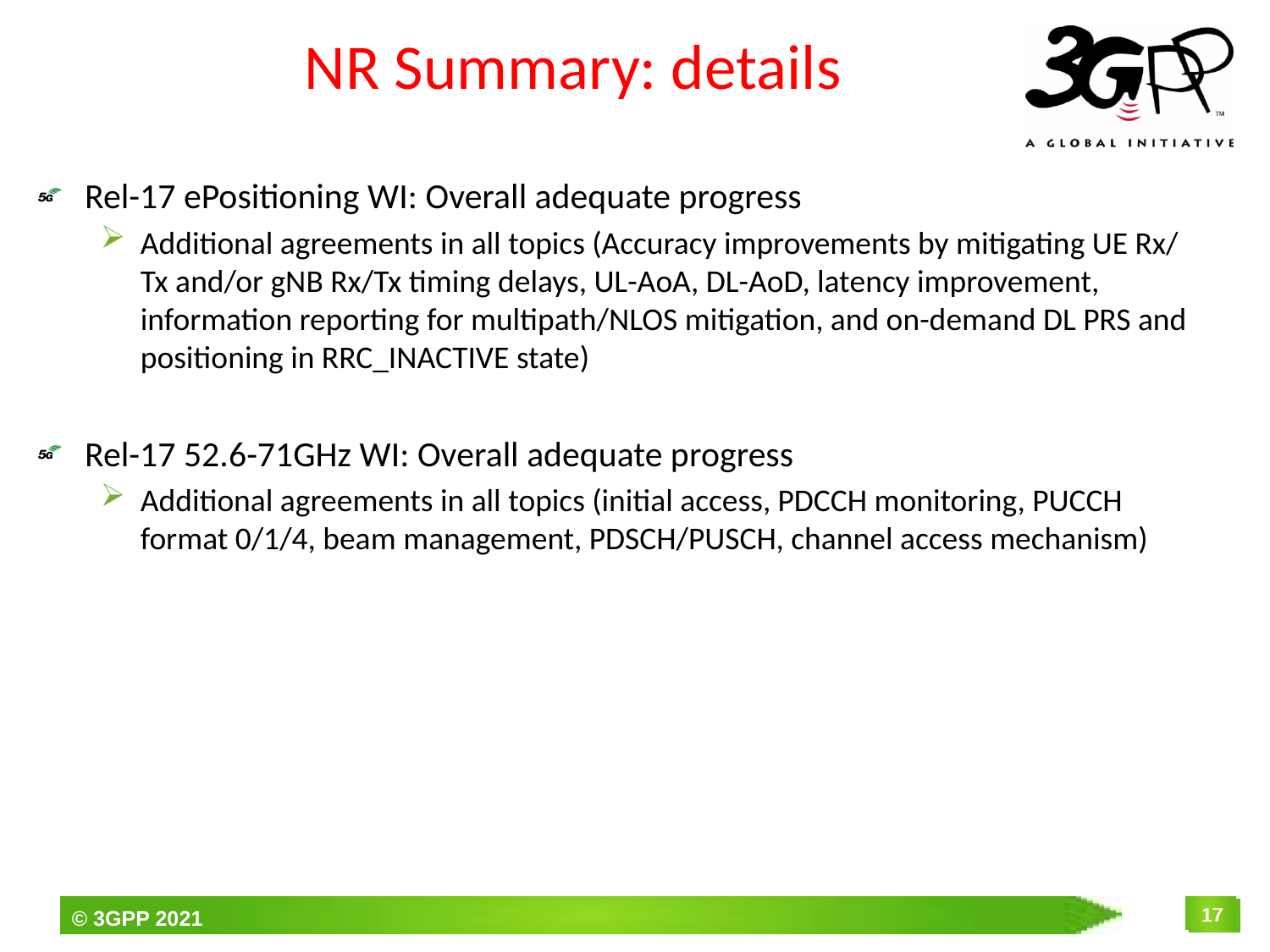

# NR Summary: details
Rel-17 ePositioning WI: Overall adequate progress
Additional agreements in all topics (Accuracy improvements by mitigating UE Rx/Tx and/or gNB Rx/Tx timing delays, UL-AoA, DL-AoD, latency improvement, information reporting for multipath/NLOS mitigation, and on-demand DL PRS and positioning in RRC_INACTIVE state)

Rel-17 52.6-71GHz WI: Overall adequate progress
Additional agreements in all topics (initial access, PDCCH monitoring, PUCCH format 0/1/4, beam management, PDSCH/PUSCH, channel access mechanism)

17